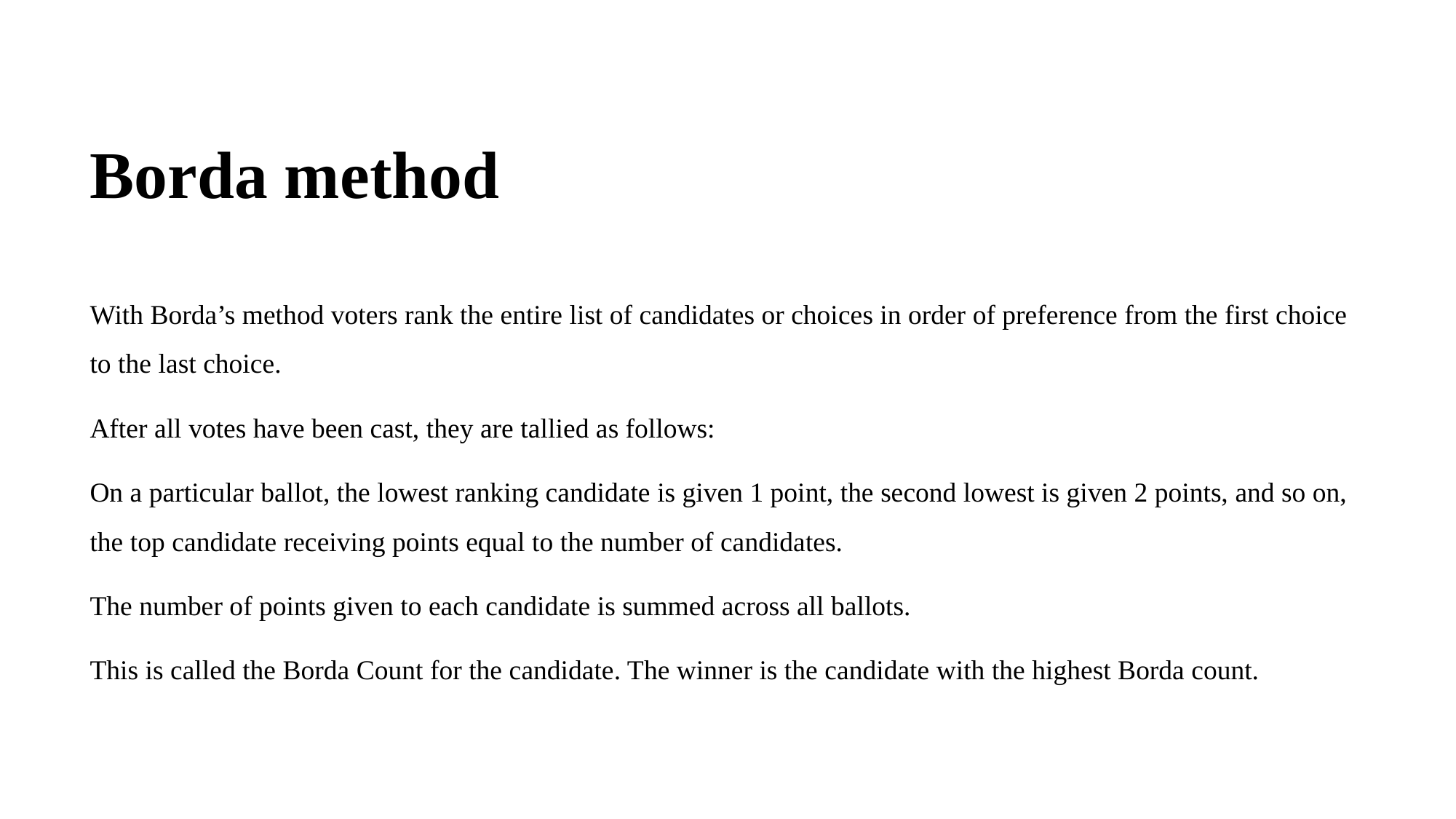

# Borda method
With Borda’s method voters rank the entire list of candidates or choices in order of preference from the first choice to the last choice.
After all votes have been cast, they are tallied as follows:
On a particular ballot, the lowest ranking candidate is given 1 point, the second lowest is given 2 points, and so on, the top candidate receiving points equal to the number of candidates.
The number of points given to each candidate is summed across all ballots.
This is called the Borda Count for the candidate. The winner is the candidate with the highest Borda count.